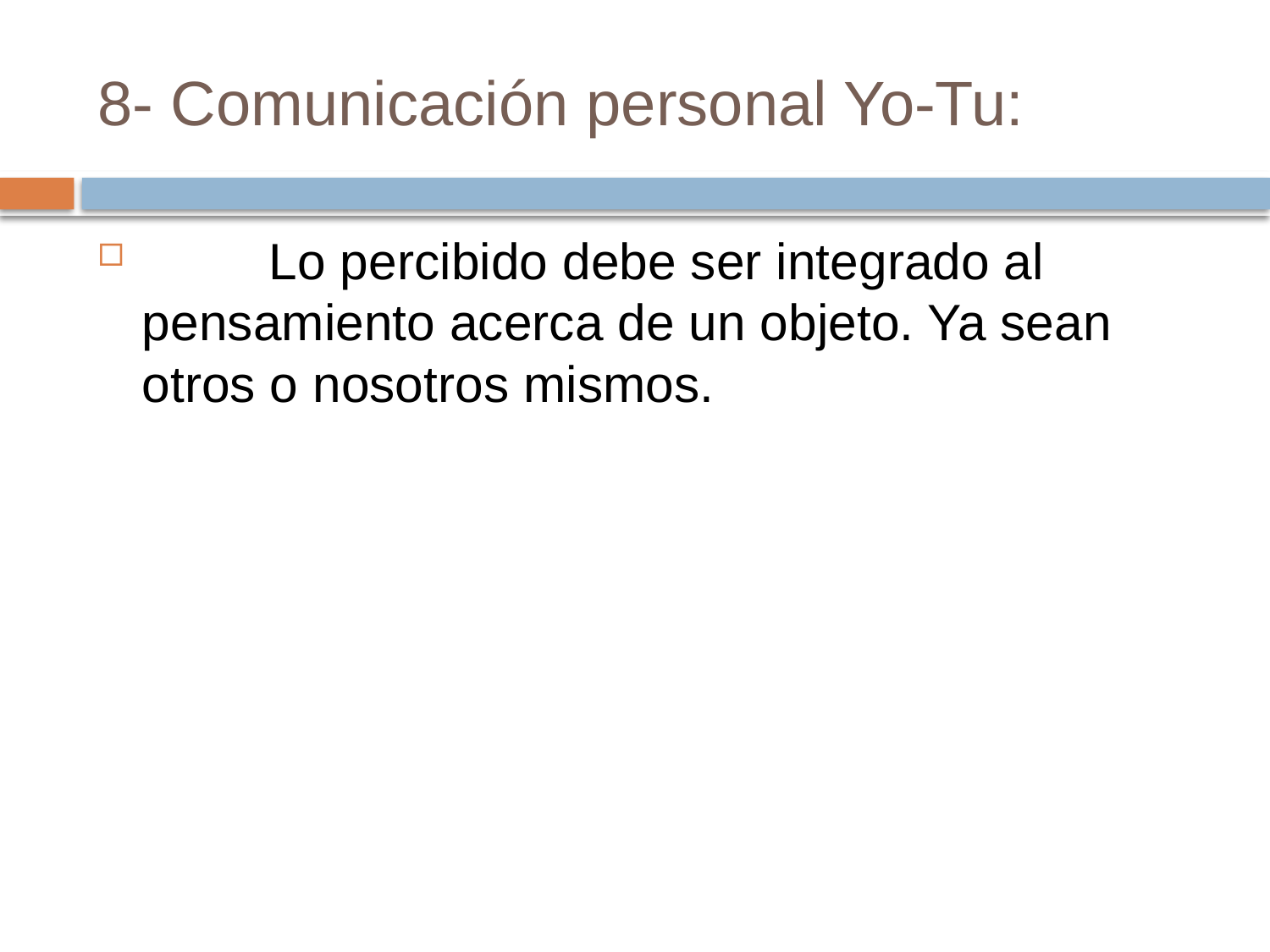

# 8- Comunicación personal Yo-Tu:
	Lo percibido debe ser integrado al pensamiento acerca de un objeto. Ya sean otros o nosotros mismos.